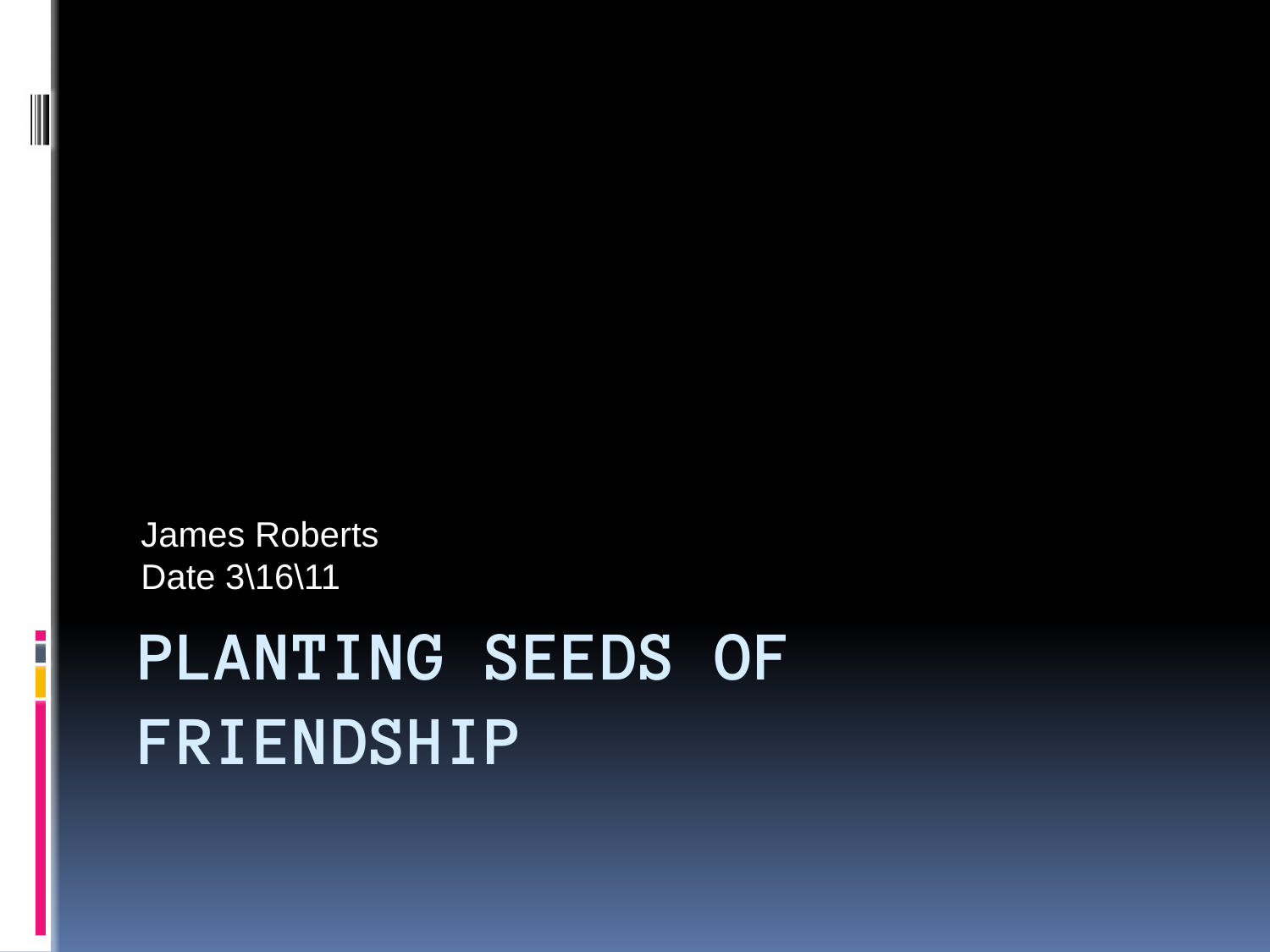

James Roberts
Date 3\16\11
# Planting Seeds of Friendship